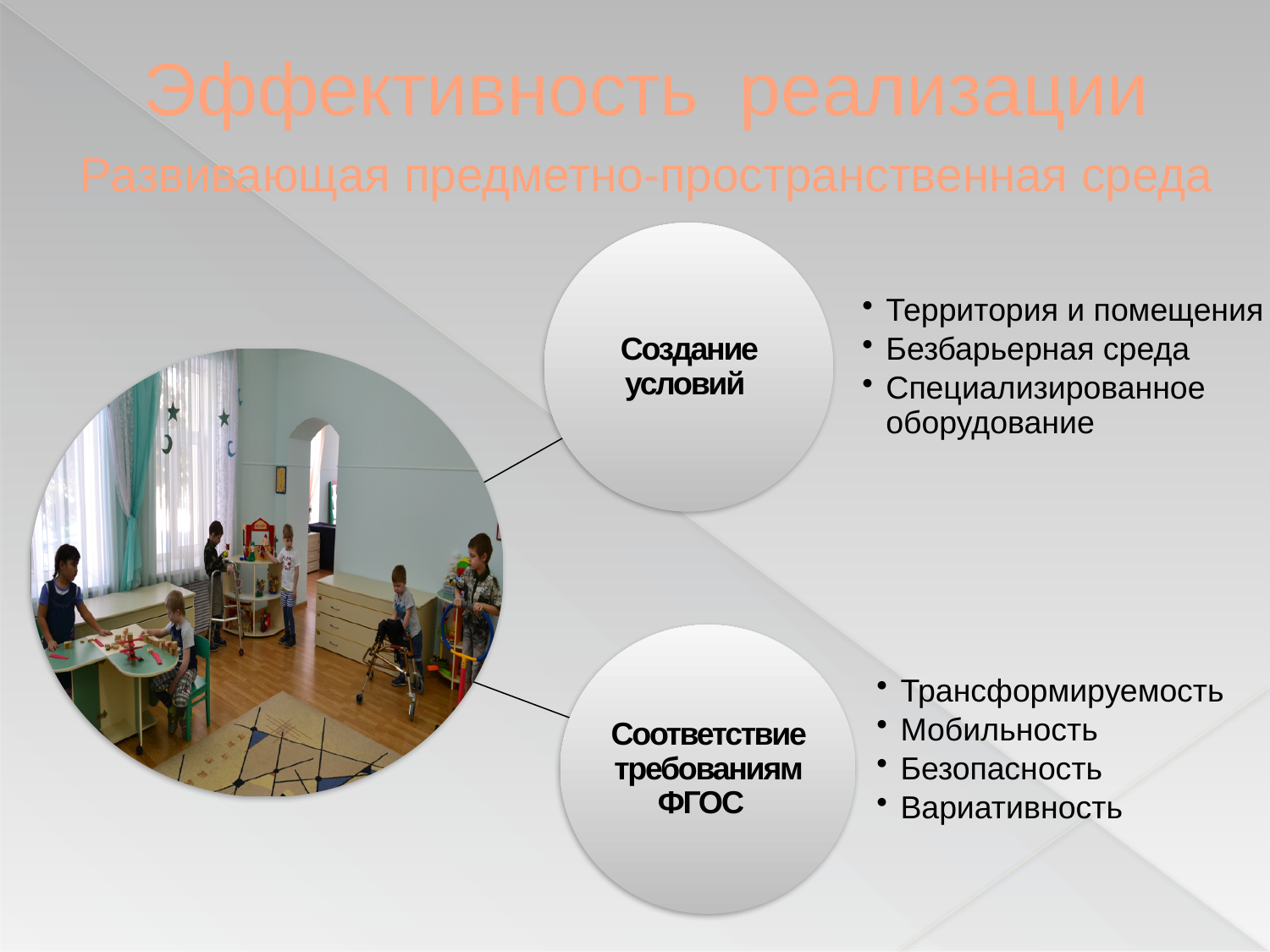

# Эффективность  реализации
Развивающая предметно-пространственная среда
Создание условий
Территория и помещения
Безбарьерная среда
Специализированное оборудование
Соответствие требованиям ФГОС
Трансформируемость
Мобильность
Безопасность
Вариативность